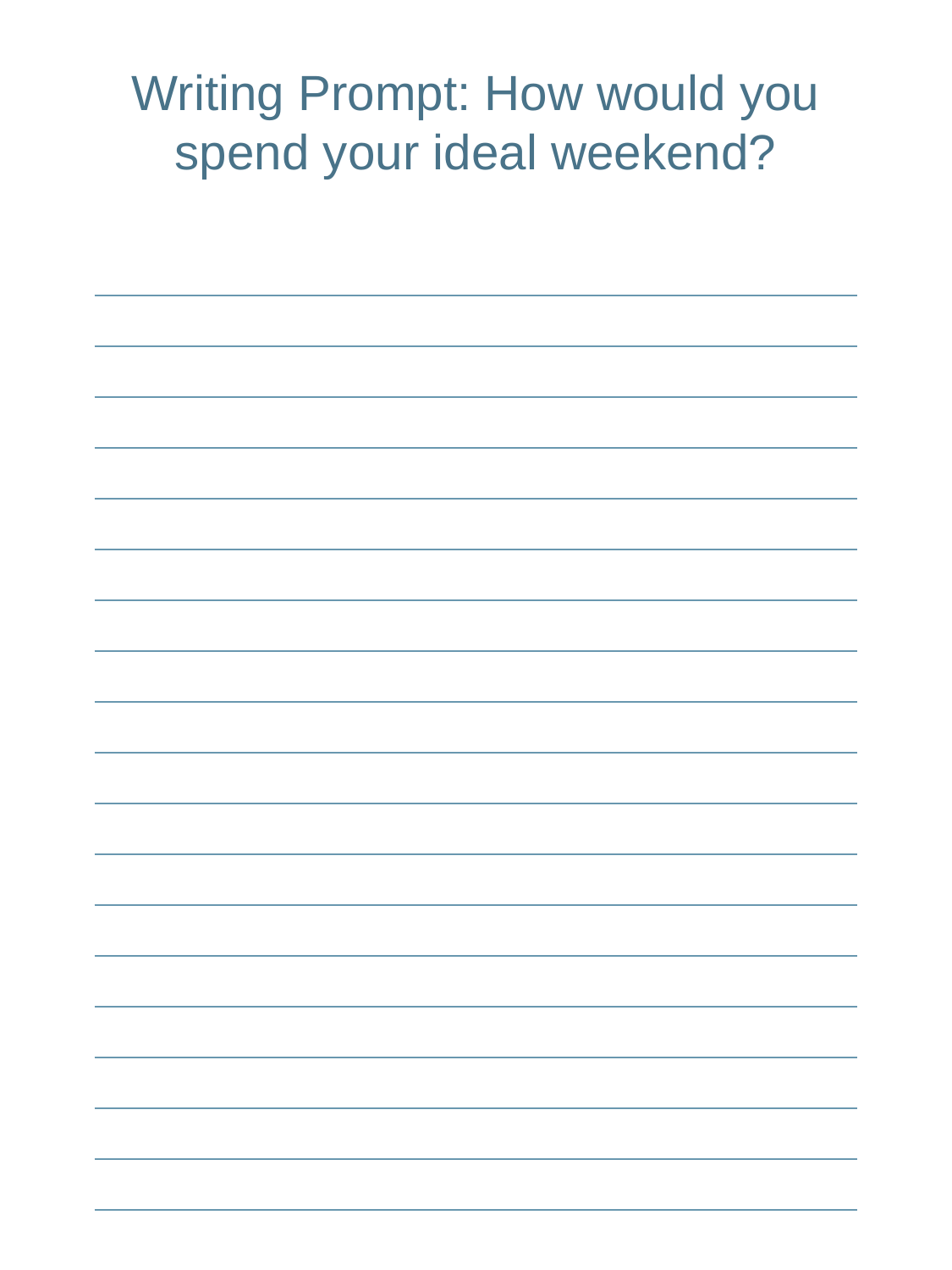

Writing Prompt: How would you spend your ideal weekend?
|  |
| --- |
|  |
|  |
|  |
|  |
|  |
|  |
|  |
|  |
|  |
|  |
|  |
|  |
|  |
|  |
|  |
|  |
|  |